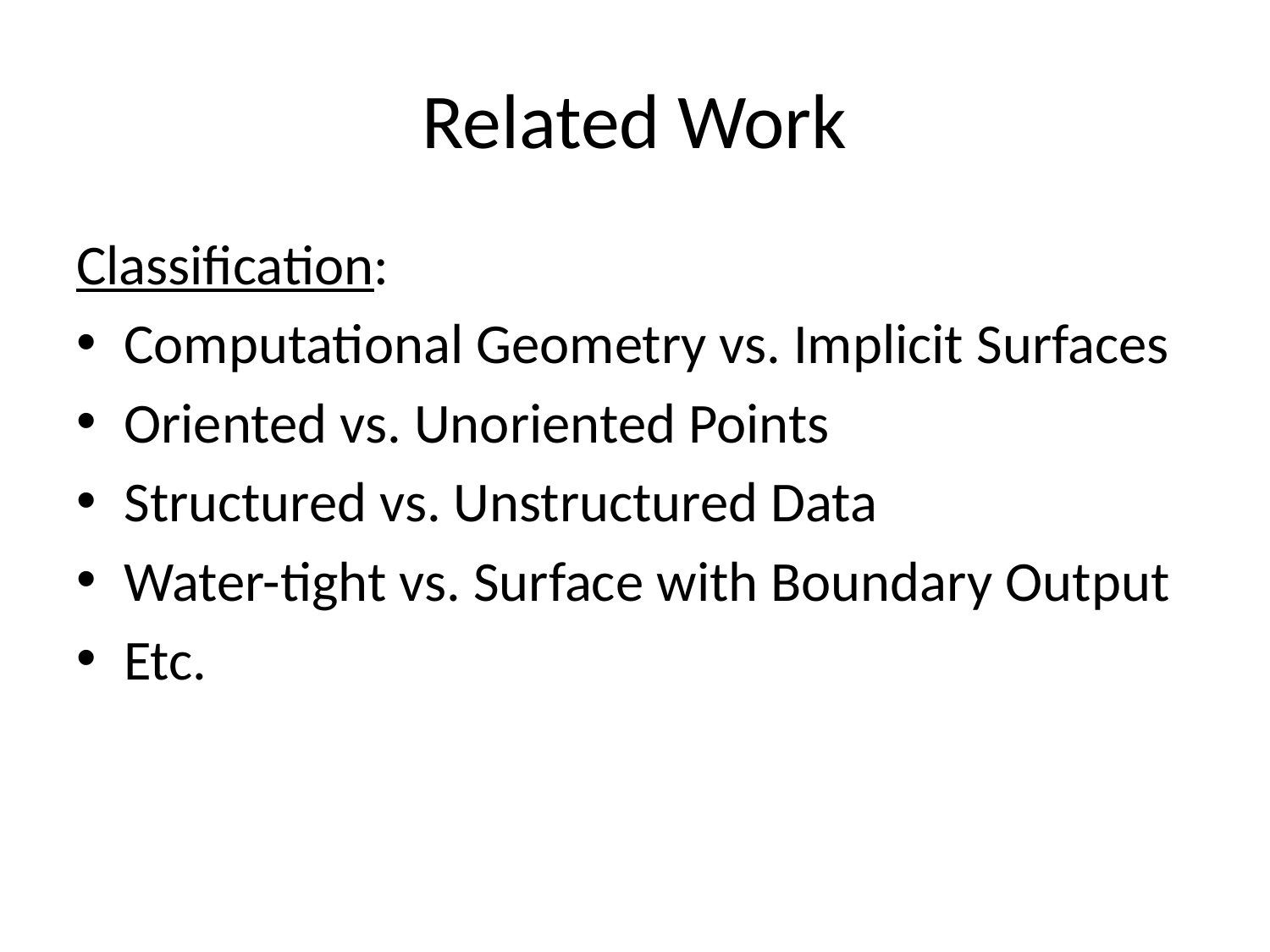

# Related Work
Classification:
Computational Geometry vs. Implicit Surfaces
Oriented vs. Unoriented Points
Structured vs. Unstructured Data
Water-tight vs. Surface with Boundary Output
Etc.